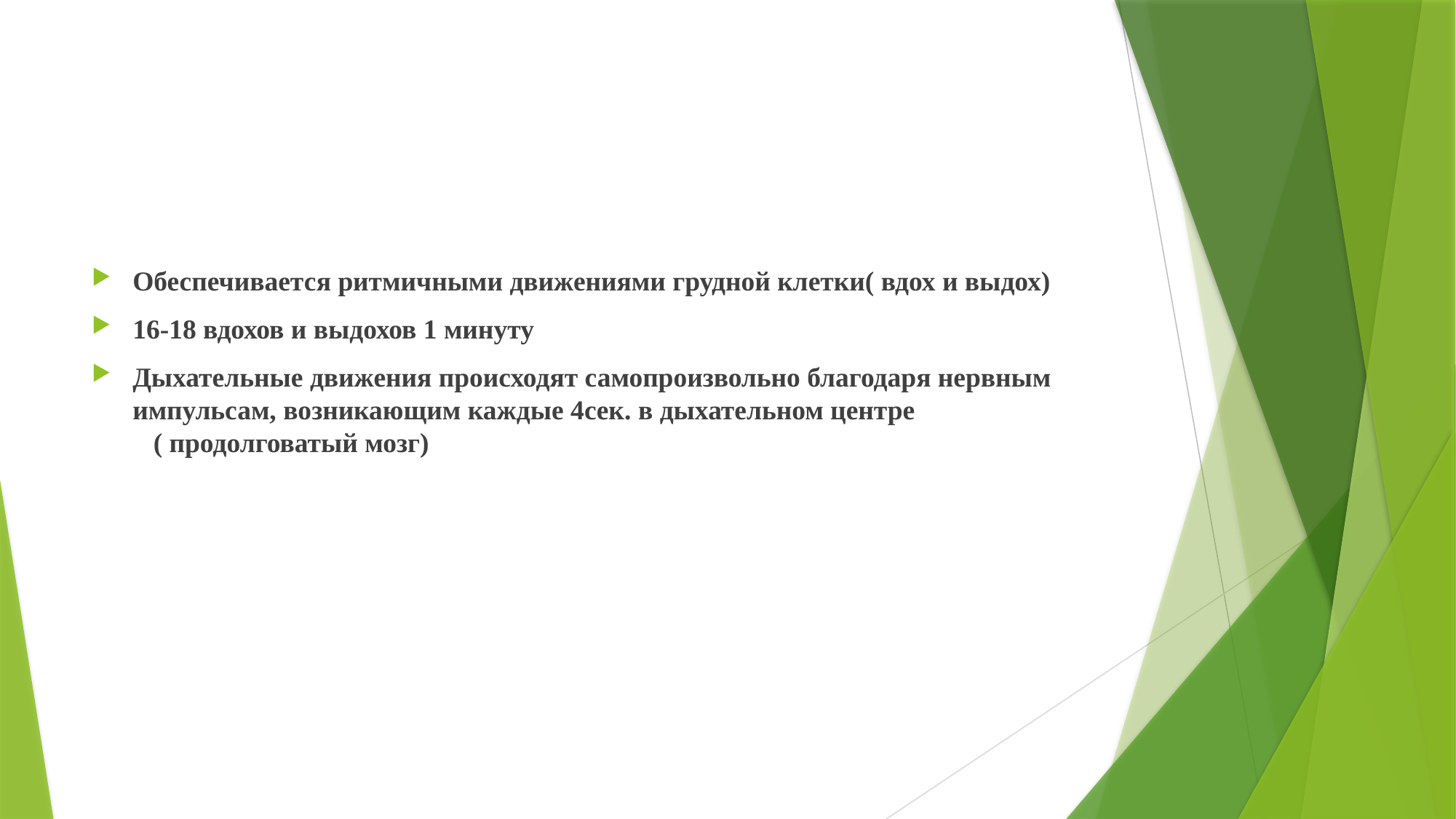

#
Обеспечивается ритмичными движениями грудной клетки( вдох и выдох)
16-18 вдохов и выдохов 1 минуту
Дыхательные движения происходят самопроизвольно благодаря нервным импульсам, возникающим каждые 4сек. в дыхательном центре                              ( продолговатый мозг)